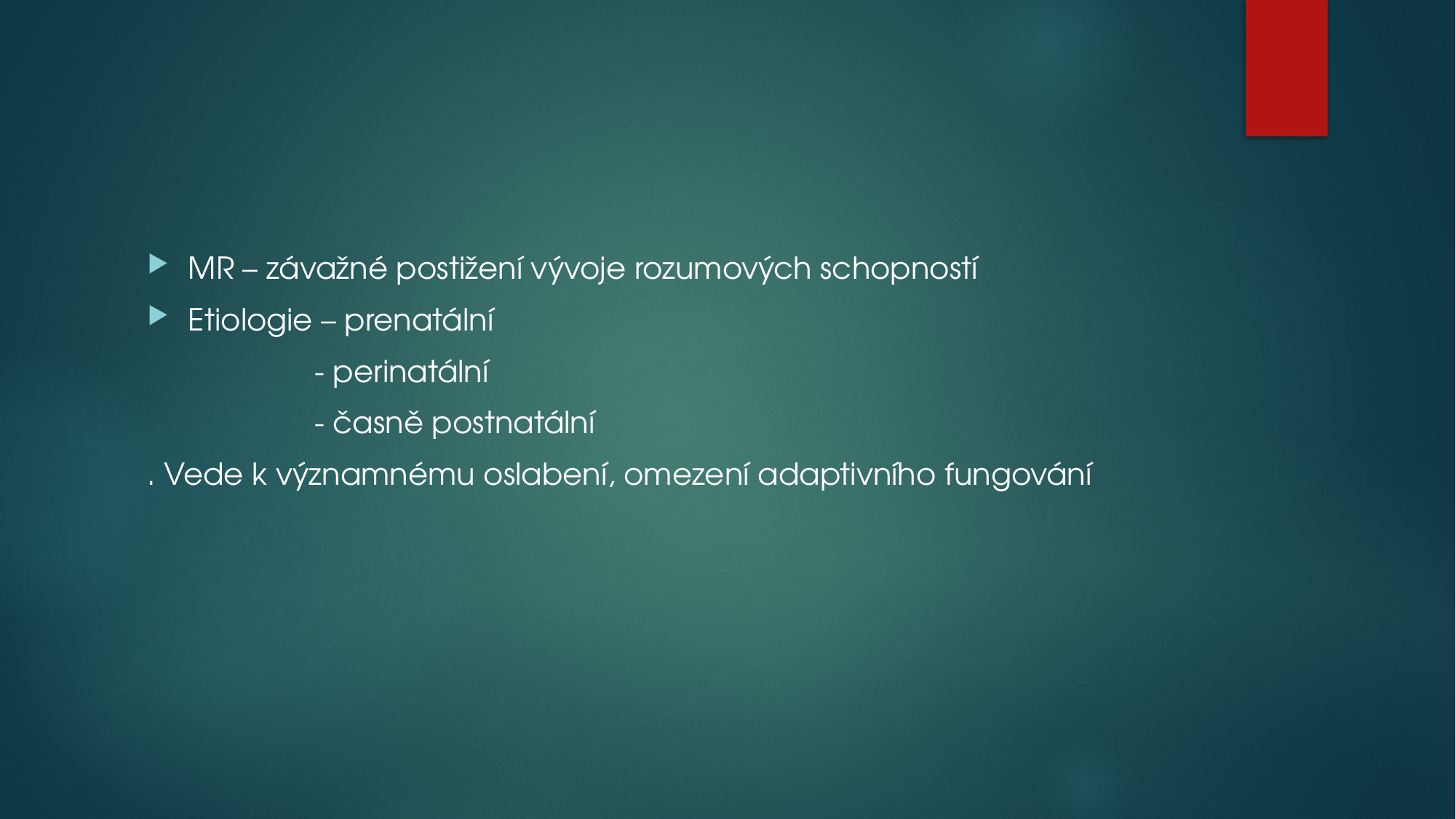

#
MR – závažné postižení vývoje rozumových schopností
Etiologie – prenatální
                    - perinatální
                    - časně postnatální
. Vede k významnému oslabení, omezení adaptivního fungování